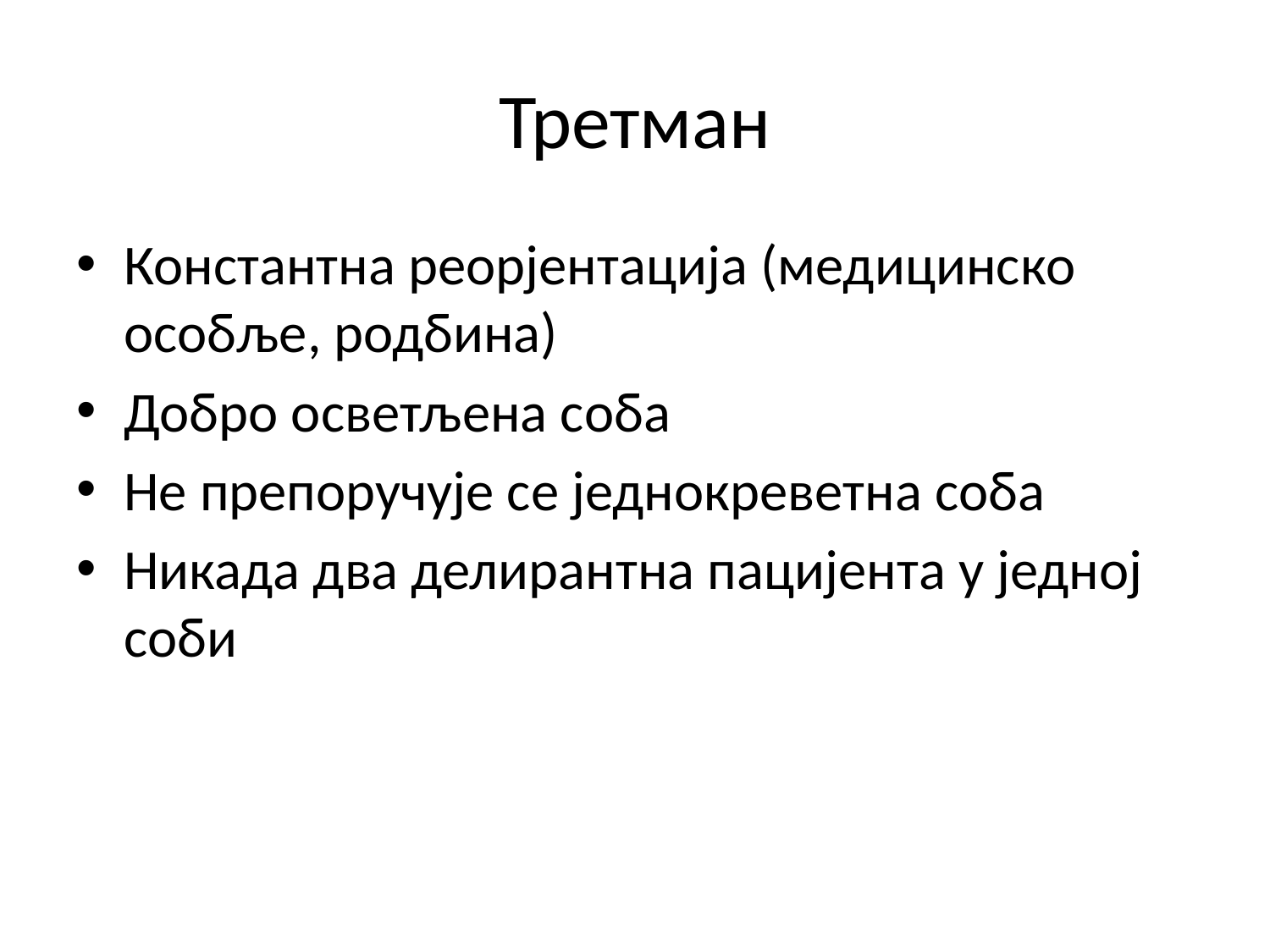

# Третман
Константна реорјентација (медицинско особље, родбина)
Добро осветљена соба
Не препоручује се једнокреветна соба
Никада два делирантна пацијента у једној соби